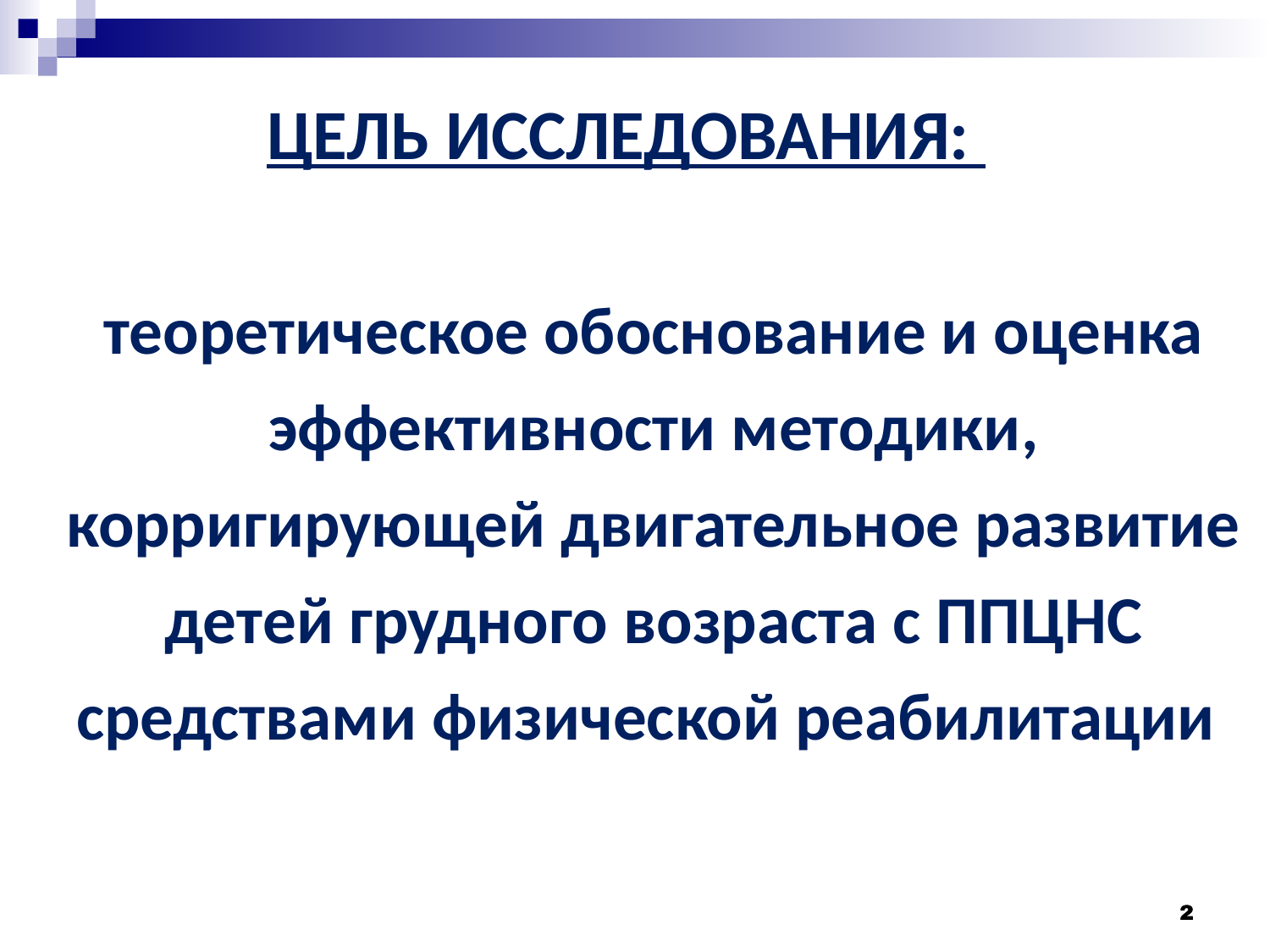

# ЦЕЛЬ ИССЛЕДОВАНИЯ:
	теоретическое обоснование и оценка эффективности методики, корригирующей двигательное развитие детей грудного возраста с ППЦНС средствами физической реабилитации
2
2